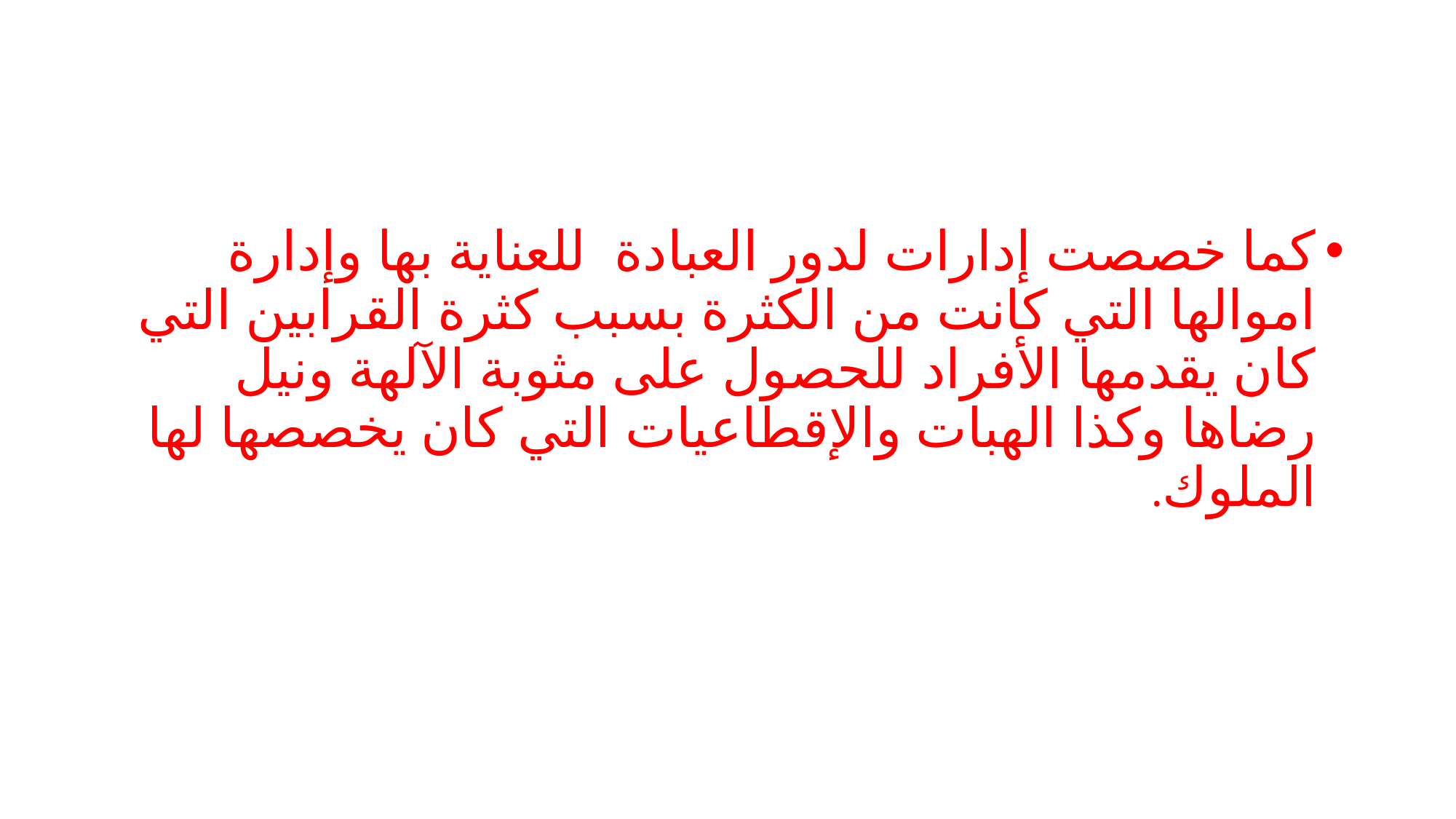

#
كما خصصت إدارات لدور العبادة  للعناية بها ‏وإدارة اموالها التي كانت من الكثرة بسبب كثرة القرابين التي كان يقدمها الأفراد للحصول على مثوبة الآلهة ونيل رضاها وكذا الهبات والإقطاعيات التي كان يخصصها لها الملوك.